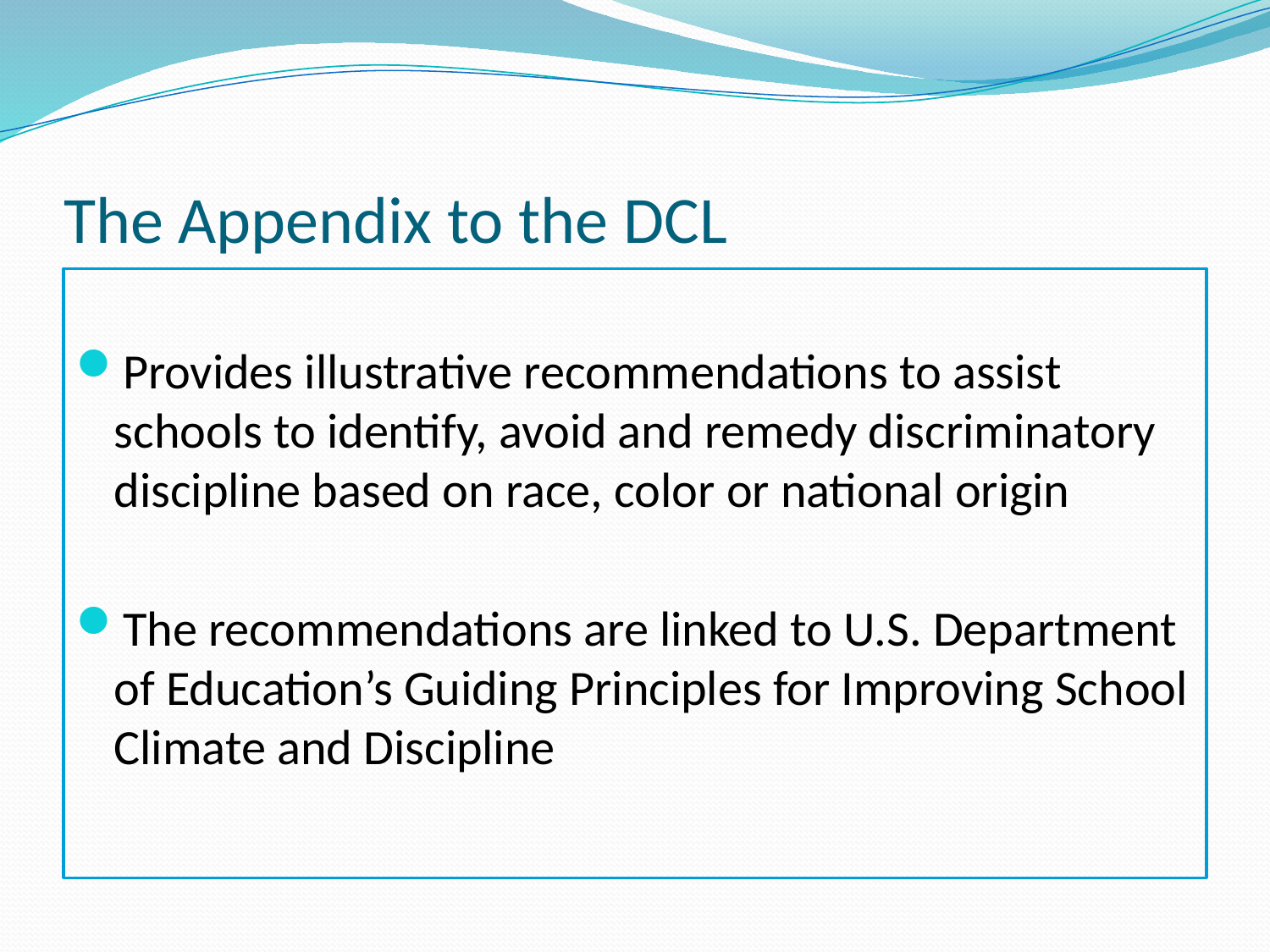

# The Appendix to the DCL

Provides illustrative recommendations to assist schools to identify, avoid and remedy discriminatory discipline based on race, color or national origin

The recommendations are linked to U.S. Department of Education’s Guiding Principles for Improving School Climate and Discipline